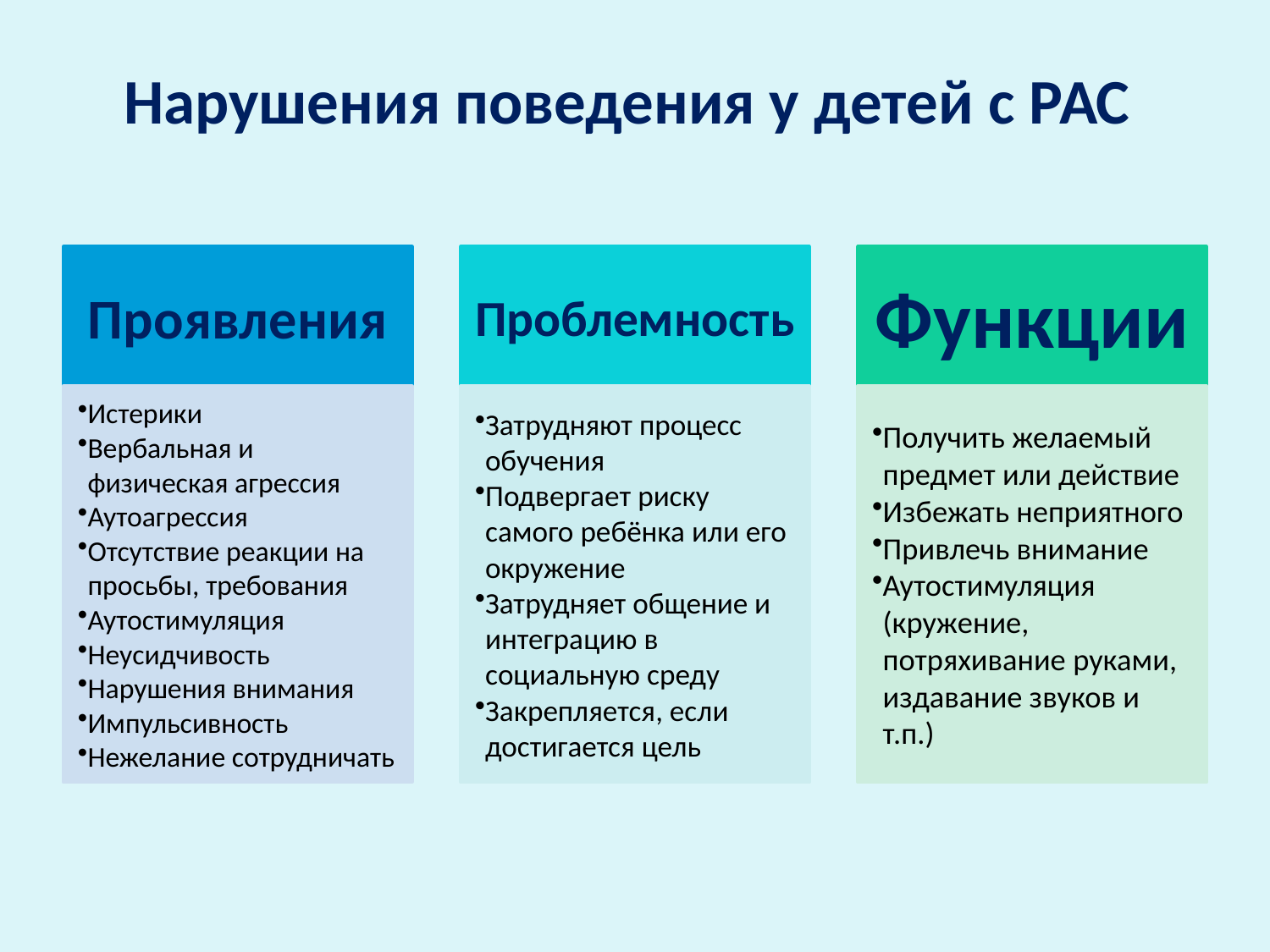

# Нарушения поведения у детей с РАС
Проявления
Истерики
Вербальная и физическая агрессия
Проблемность
Затрудняют процесс обучения
Подвергает риску самого ребёнка или его окружение
Функции
Получить желаемый предмет или действие
Избежать неприятного
Аутоагрессия
Отсутствие реакции на просьбы, требования
Аутостимуляция
Неусидчивость
Нарушения внимания
Импульсивность
Нежелание сотрудничать
Затрудняет общение и интеграцию в социальную среду
Закрепляется, если достигается цель
Привлечь внимание
Аутостимуляция (кружение, потряхивание руками, издавание звуков и т.п.)